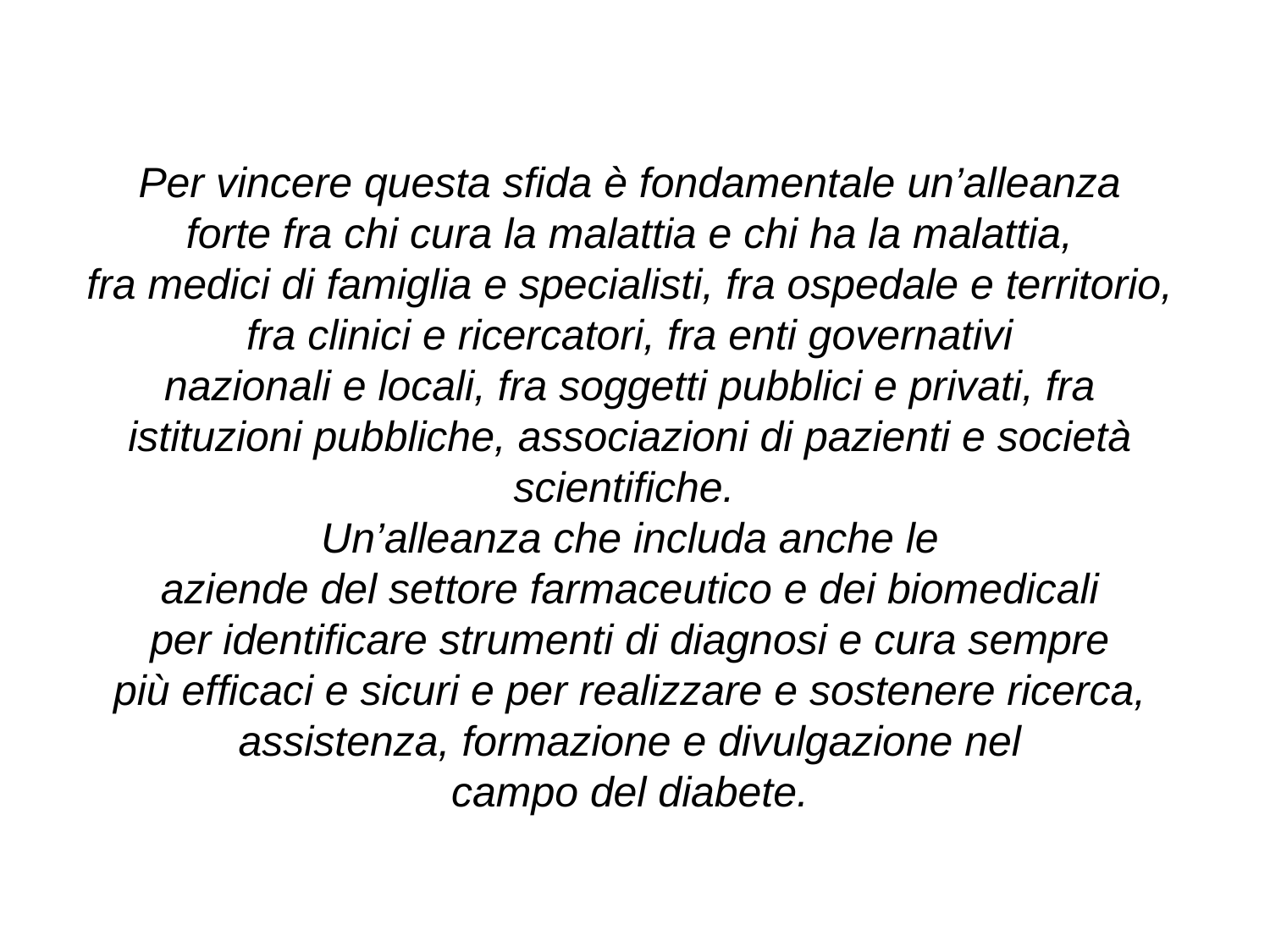

Per vincere questa sfida è fondamentale un’alleanza
forte fra chi cura la malattia e chi ha la malattia,
fra medici di famiglia e specialisti, fra ospedale e territorio,
fra clinici e ricercatori, fra enti governativi
nazionali e locali, fra soggetti pubblici e privati, fra
istituzioni pubbliche, associazioni di pazienti e società
scientifiche.
Un’alleanza che includa anche le
aziende del settore farmaceutico e dei biomedicali
per identificare strumenti di diagnosi e cura sempre
più efficaci e sicuri e per realizzare e sostenere ricerca,
assistenza, formazione e divulgazione nel
campo del diabete.